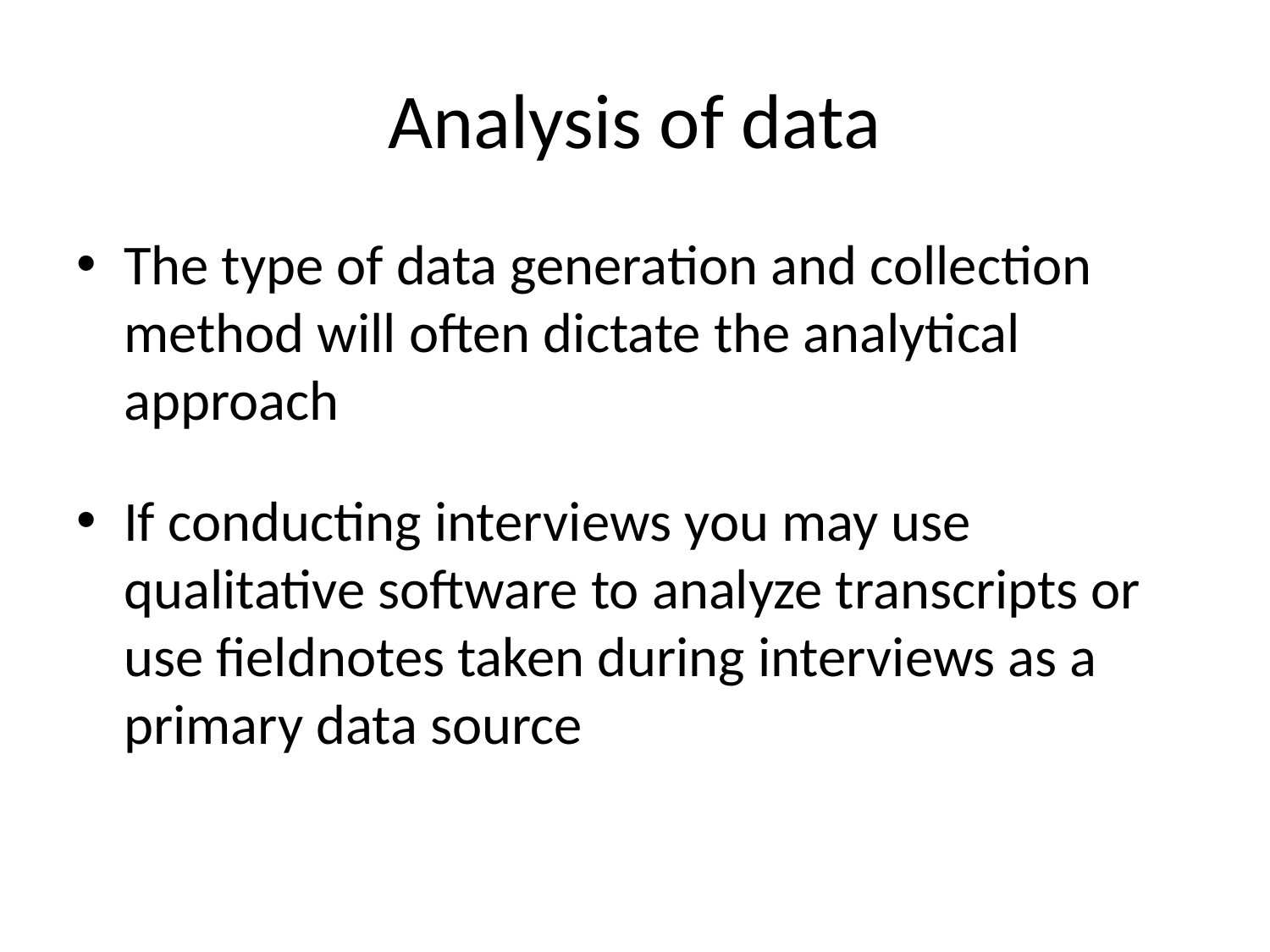

# Analysis of data
The type of data generation and collection method will often dictate the analytical approach
If conducting interviews you may use qualitative software to analyze transcripts or use fieldnotes taken during interviews as a primary data source